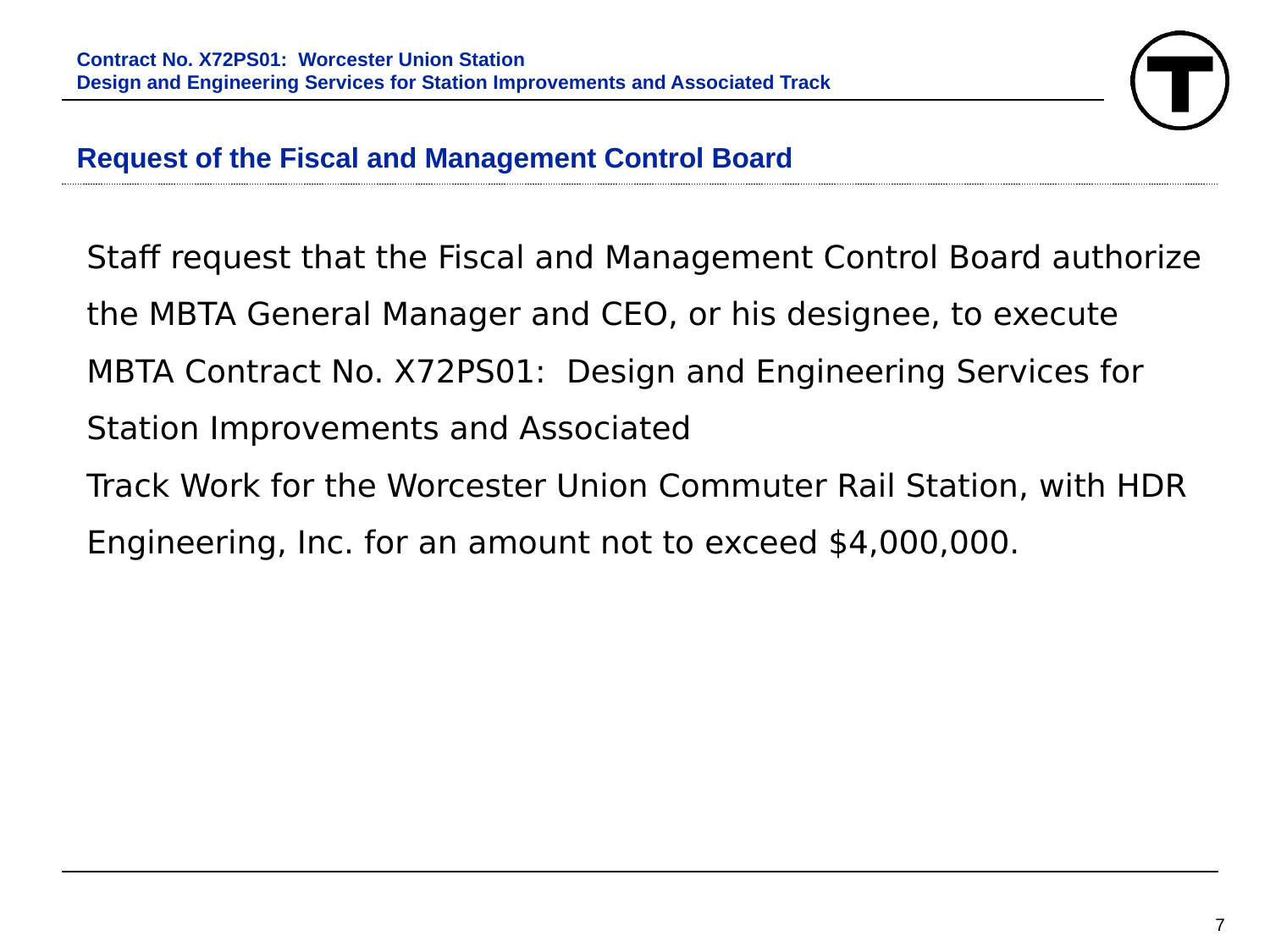

Contract No. X72PS01:  Worcester Union Station
Design and Engineering Services for Station Improvements and Associated Track
# Request of the Fiscal and Management Control Board
Staff request that the Fiscal and Management Control Board authorize the MBTA General Manager and CEO, or his designee, to execute MBTA Contract No. X72PS01:  Design and Engineering Services for Station Improvements and Associated
Track Work for the Worcester Union Commuter Rail Station, with HDR Engineering, Inc. for an amount not to exceed $4,000,000.